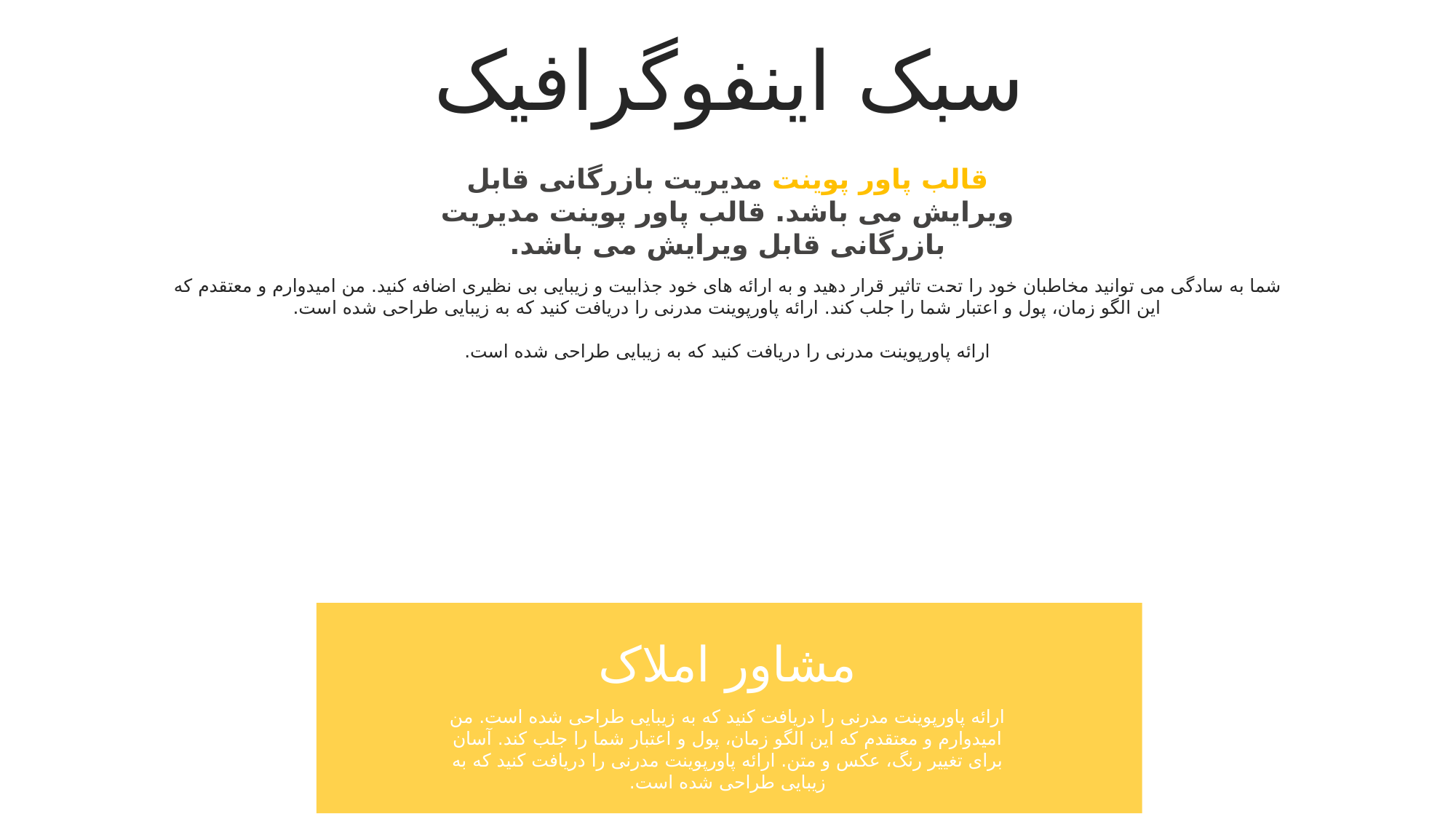

سبک اینفوگرافیک
قالب پاور پوینت مدیریت بازرگانی قابل ویرایش می باشد. قالب پاور پوینت مدیریت بازرگانی قابل ویرایش می باشد.
شما به سادگی می توانید مخاطبان خود را تحت تاثیر قرار دهید و به ارائه های خود جذابیت و زیبایی بی نظیری اضافه کنید. من امیدوارم و معتقدم که این الگو زمان، پول و اعتبار شما را جلب کند. ارائه پاورپوینت مدرنی را دریافت کنید که به زیبایی طراحی شده است.

ارائه پاورپوینت مدرنی را دریافت کنید که به زیبایی طراحی شده است.

مشاور املاک
ارائه پاورپوینت مدرنی را دریافت کنید که به زیبایی طراحی شده است. من امیدوارم و معتقدم که این الگو زمان، پول و اعتبار شما را جلب کند. آسان برای تغییر رنگ، عکس و متن. ارائه پاورپوینت مدرنی را دریافت کنید که به زیبایی طراحی شده است.